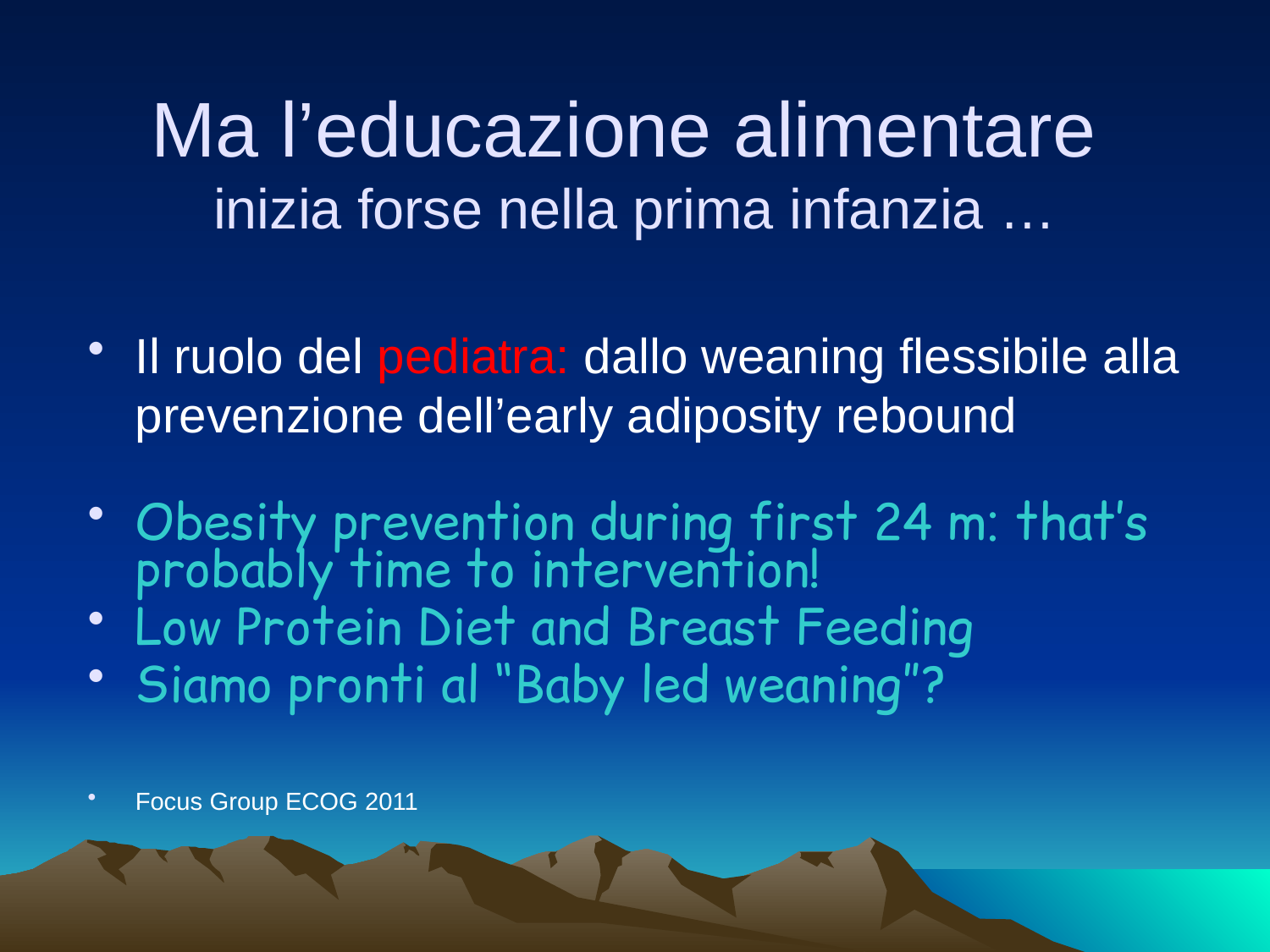

Ma l’educazione alimentare
inizia forse nella prima infanzia …

Il ruolo del pediatra: dallo weaning flessibile alla prevenzione dell’early adiposity rebound

Obesity prevention during first 24 m: that’s probably time to intervention!
Low Protein Diet and Breast Feeding
Siamo pronti al “Baby led weaning”?

Focus Group ECOG 2011